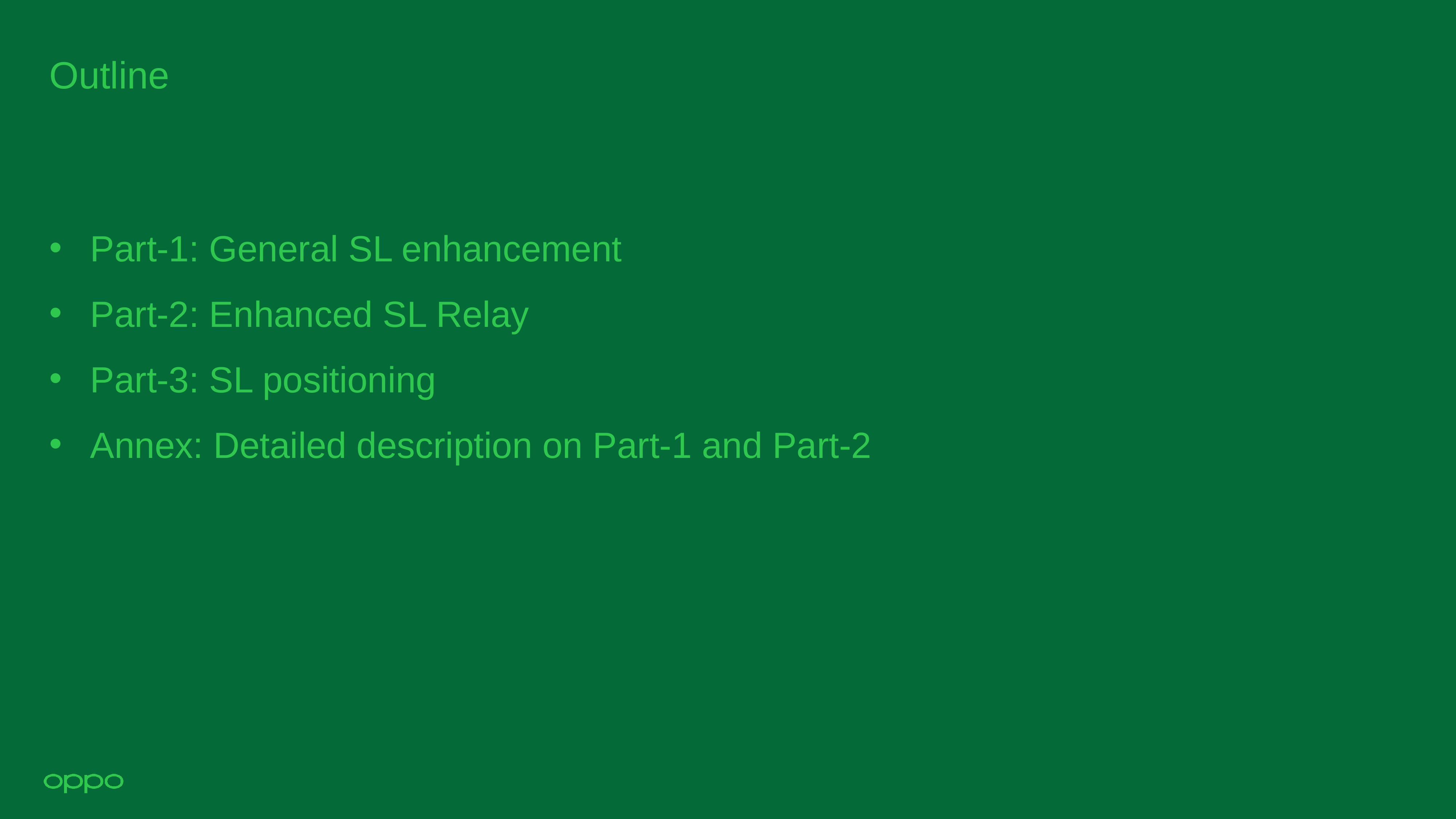

# Outline
Part-1: General SL enhancement
Part-2: Enhanced SL Relay
Part-3: SL positioning
Annex: Detailed description on Part-1 and Part-2